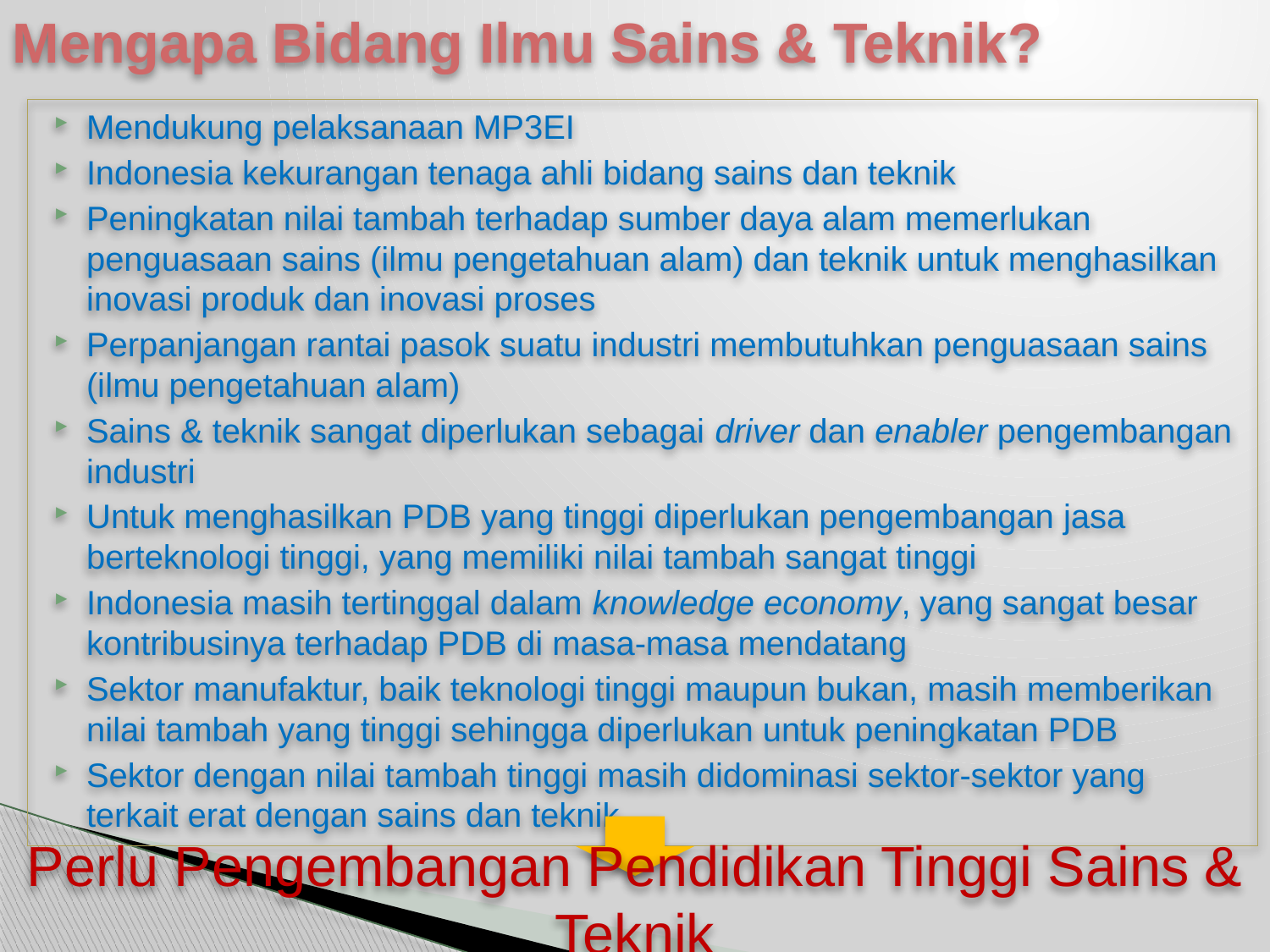

# Mengapa Bidang Ilmu Sains & Teknik?
Mendukung pelaksanaan MP3EI
Indonesia kekurangan tenaga ahli bidang sains dan teknik
Peningkatan nilai tambah terhadap sumber daya alam memerlukan penguasaan sains (ilmu pengetahuan alam) dan teknik untuk menghasilkan inovasi produk dan inovasi proses
Perpanjangan rantai pasok suatu industri membutuhkan penguasaan sains (ilmu pengetahuan alam)
Sains & teknik sangat diperlukan sebagai driver dan enabler pengembangan industri
Untuk menghasilkan PDB yang tinggi diperlukan pengembangan jasa berteknologi tinggi, yang memiliki nilai tambah sangat tinggi
Indonesia masih tertinggal dalam knowledge economy, yang sangat besar kontribusinya terhadap PDB di masa-masa mendatang
Sektor manufaktur, baik teknologi tinggi maupun bukan, masih memberikan nilai tambah yang tinggi sehingga diperlukan untuk peningkatan PDB
Sektor dengan nilai tambah tinggi masih didominasi sektor-sektor yang terkait erat dengan sains dan teknik

Perlu Pengembangan Pendidikan Tinggi Sains & Teknik